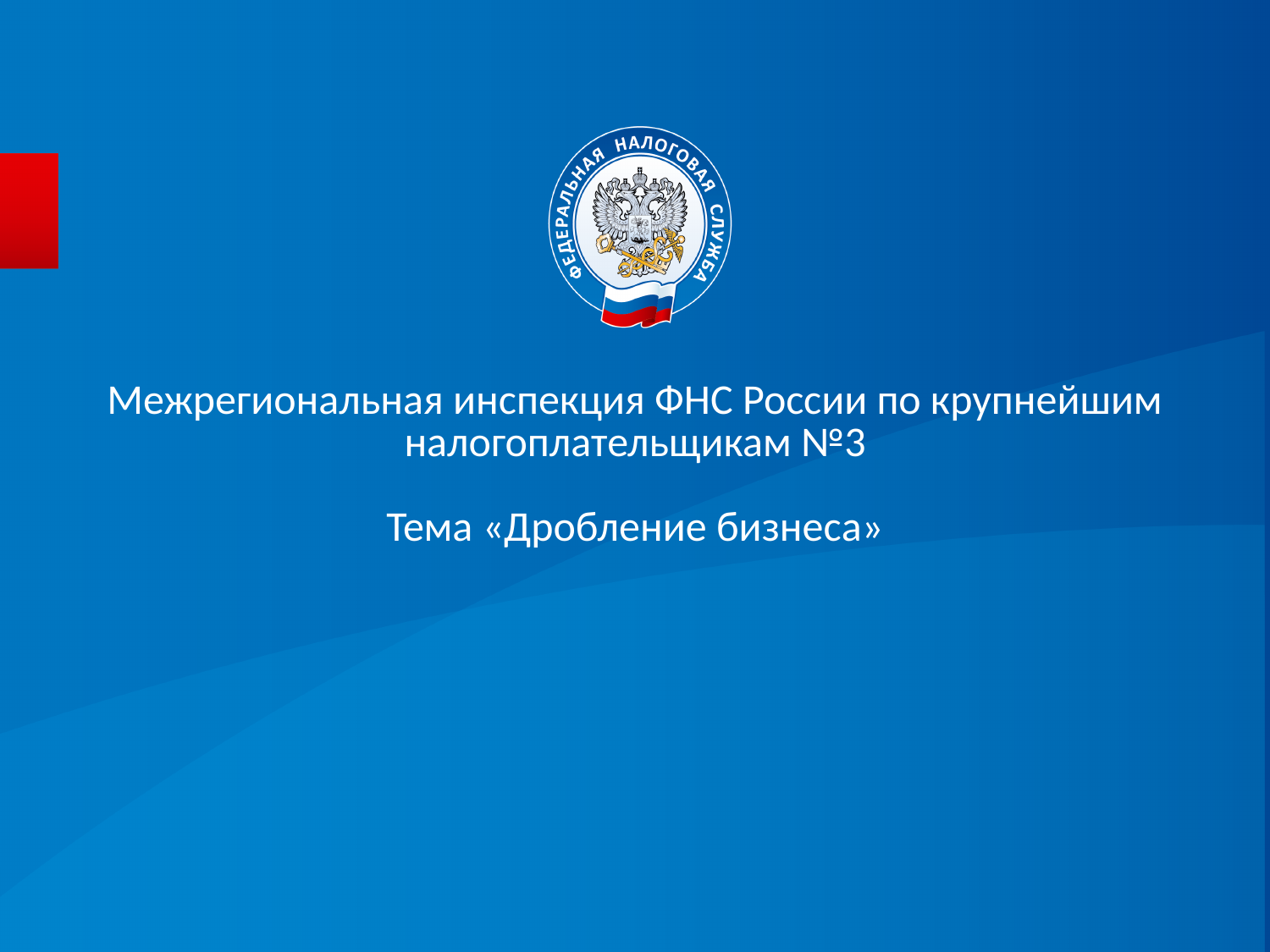

Межрегиональная инспекция ФНС России по крупнейшим налогоплательщикам №3

Тема «Дробление бизнеса»